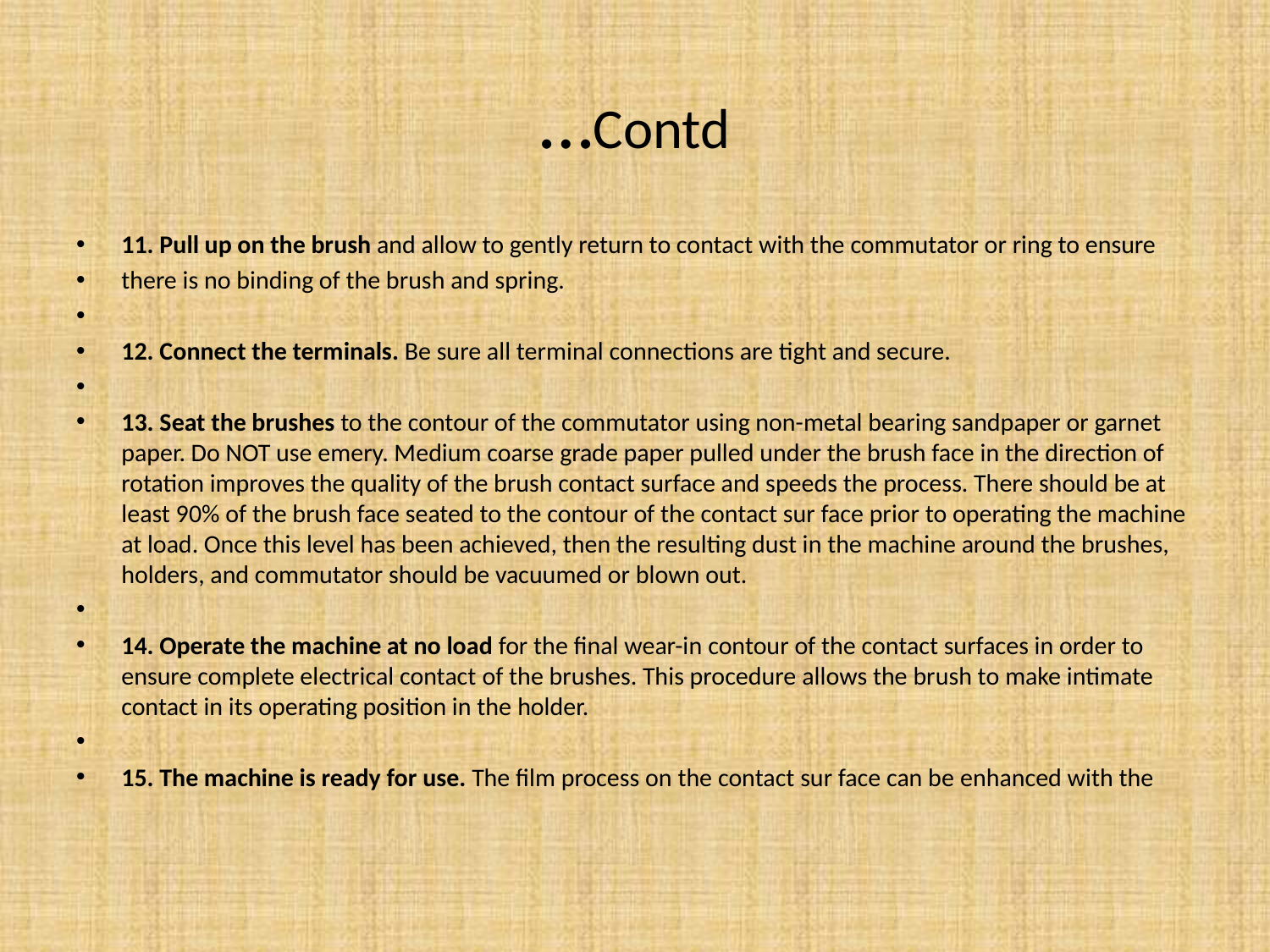

# …Contd
11. Pull up on the brush and allow to gently return to contact with the commutator or ring to ensure
there is no binding of the brush and spring.

12. Connect the terminals. Be sure all terminal connections are tight and secure.

13. Seat the brushes to the contour of the commutator using non-metal bearing sandpaper or garnet paper. Do NOT use emery. Medium coarse grade paper pulled under the brush face in the direction of rotation improves the quality of the brush contact surface and speeds the process. There should be at least 90% of the brush face seated to the contour of the contact sur face prior to operating the machine at load. Once this level has been achieved, then the resulting dust in the machine around the brushes, holders, and commutator should be vacuumed or blown out.

14. Operate the machine at no load for the final wear-in contour of the contact surfaces in order to ensure complete electrical contact of the brushes. This procedure allows the brush to make intimate contact in its operating position in the holder.

15. The machine is ready for use. The film process on the contact sur face can be enhanced with the